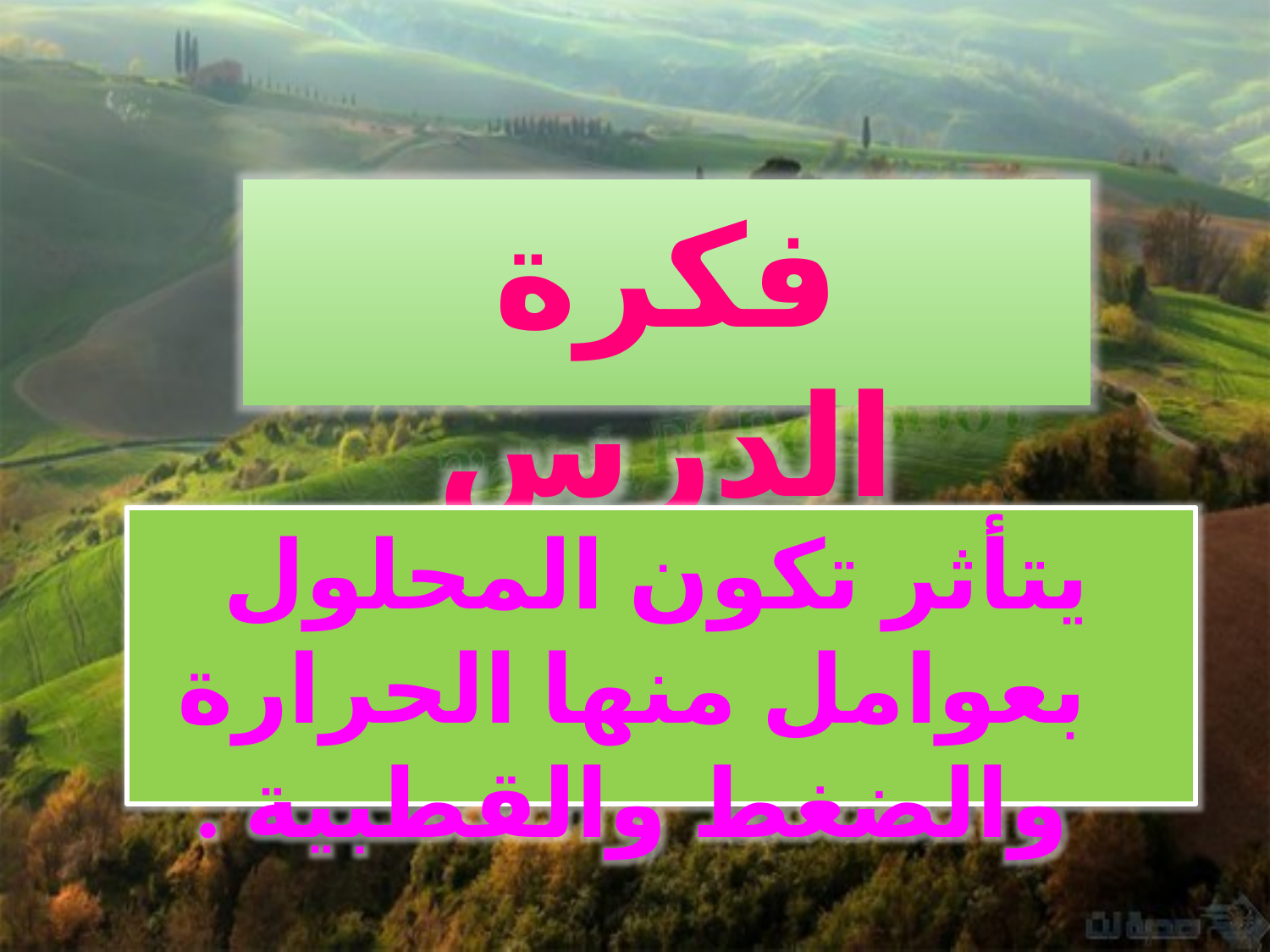

فكرة الدرس
يتأثر تكون المحلول بعوامل منها الحرارة والضغط والقطبية .